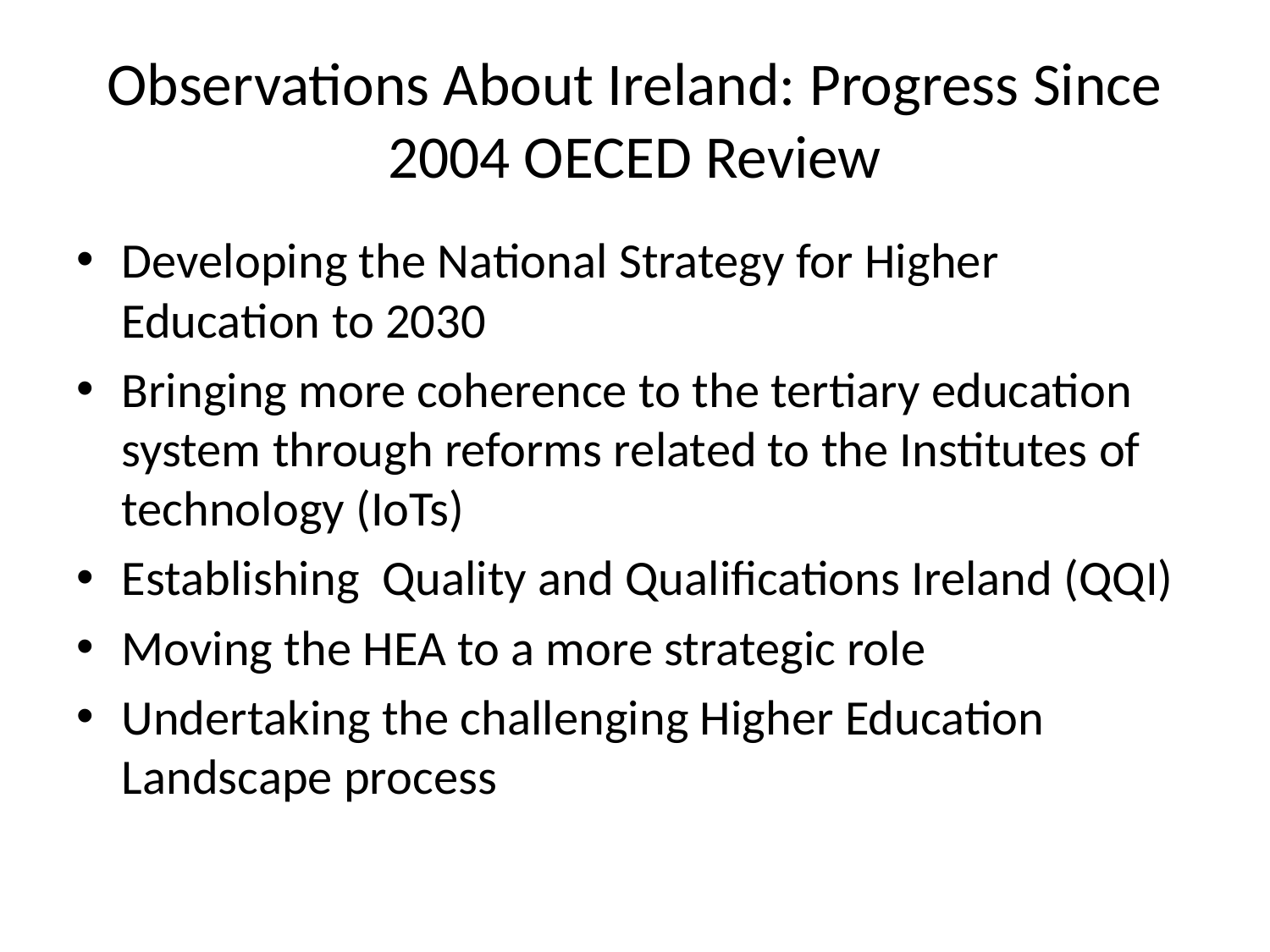

# Observations About Ireland: Progress Since 2004 OECED Review
Developing the National Strategy for Higher Education to 2030
Bringing more coherence to the tertiary education system through reforms related to the Institutes of technology (IoTs)
Establishing  Quality and Qualifications Ireland (QQI)
Moving the HEA to a more strategic role
Undertaking the challenging Higher Education Landscape process